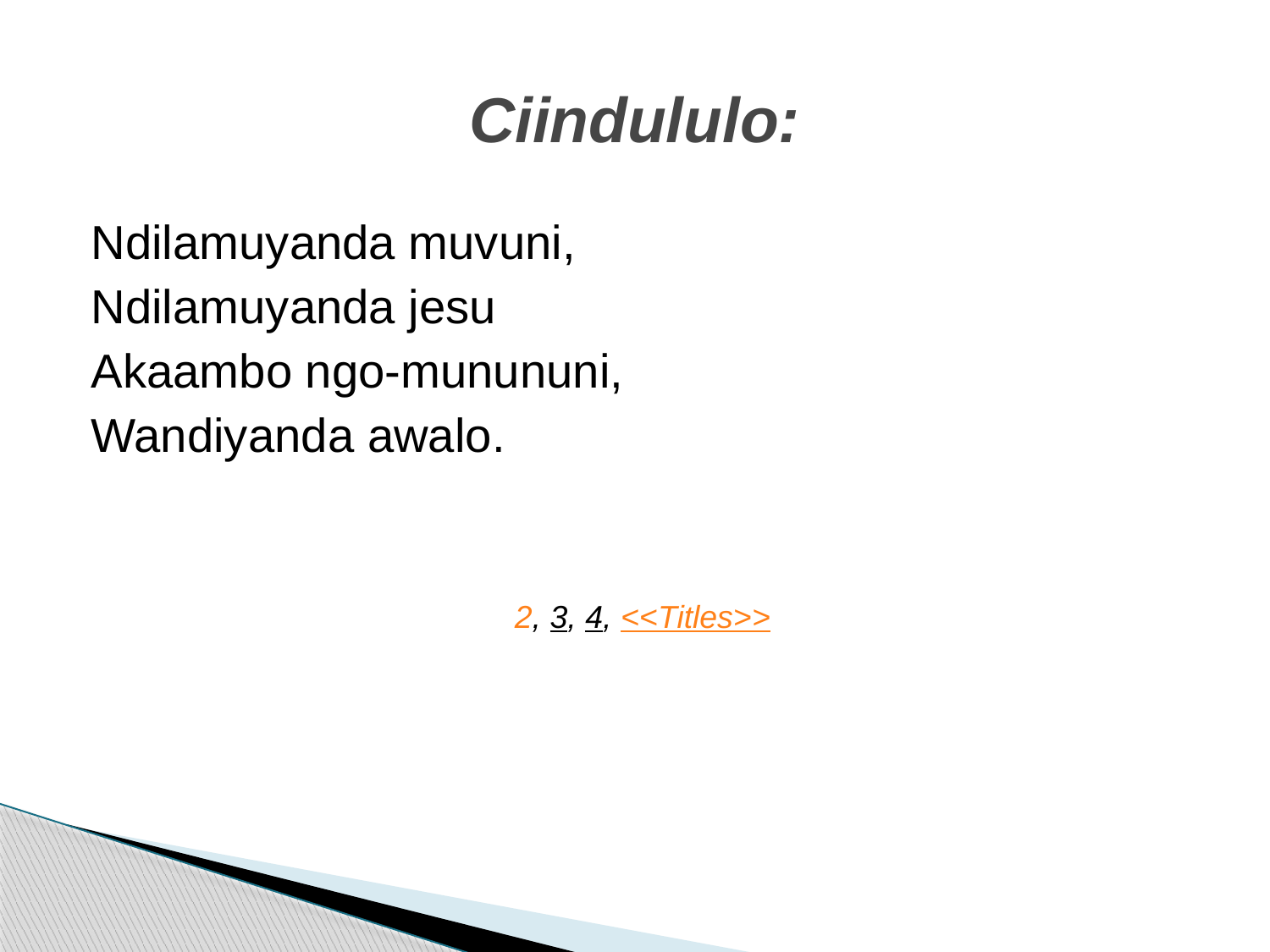

# Ciindululo:
Ndilamuyanda muvuni,
Ndilamuyanda jesu
Akaambo ngo-munununi,
Wandiyanda awalo.

2, 3, 4, <<Titles>>